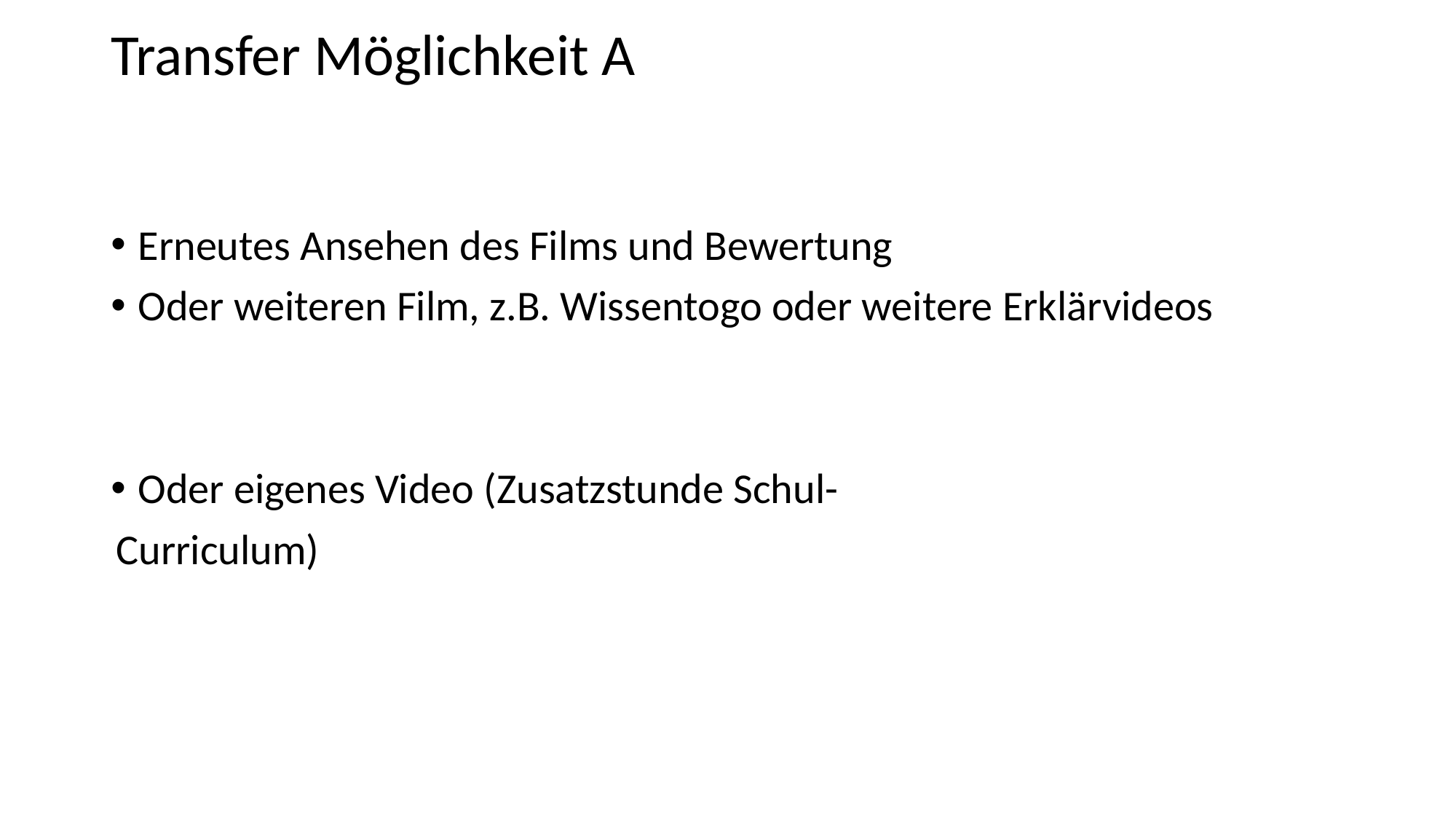

# Transfer Möglichkeit A
Erneutes Ansehen des Films und Bewertung
Oder weiteren Film, z.B. Wissentogo oder weitere Erklärvideos

Oder eigenes Video (Zusatzstunde Schul-
Curriculum)